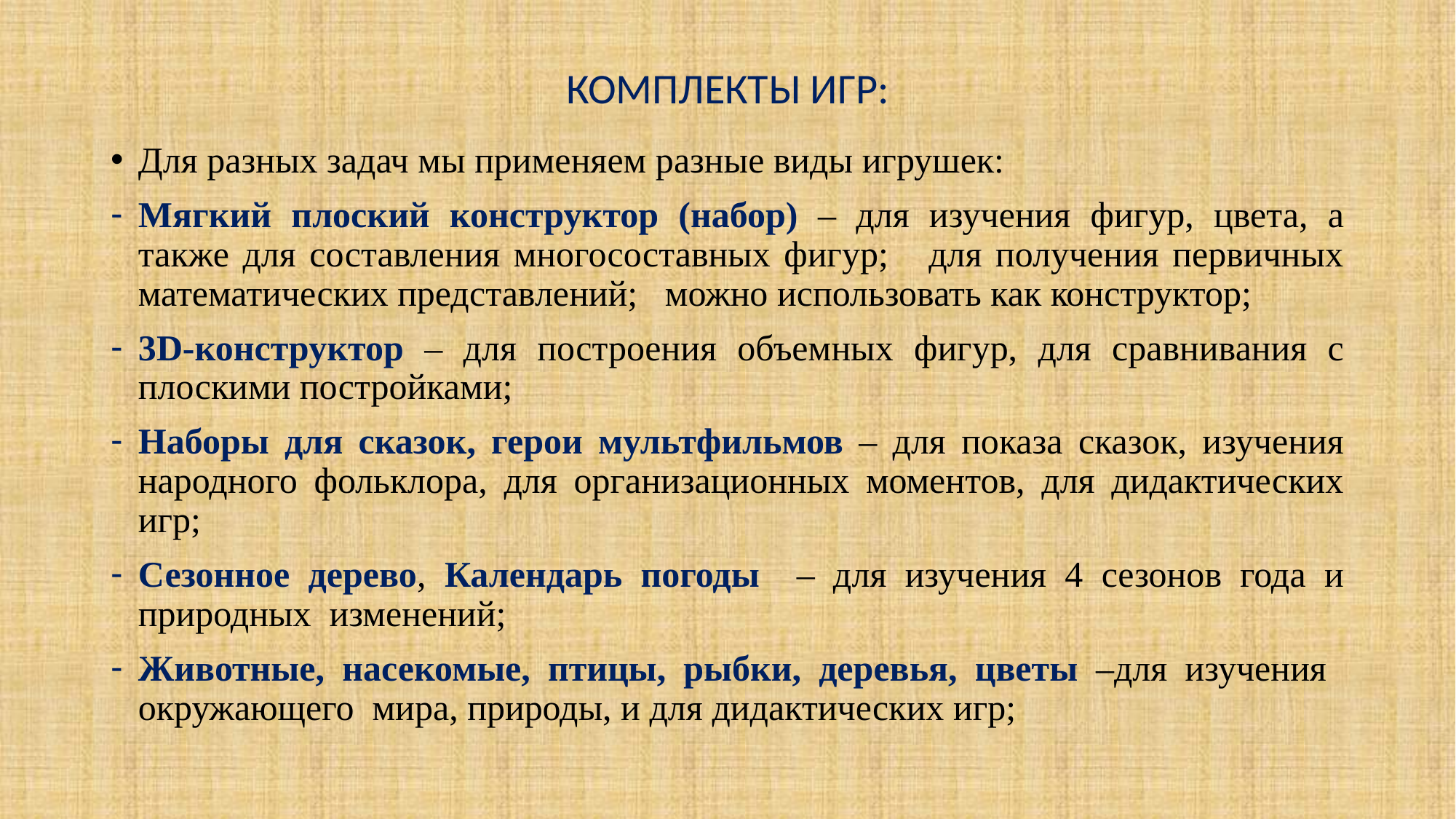

# КОМПЛЕКТЫ ИГР:
Для разных задач мы применяем разные виды игрушек:
Мягкий плоский конструктор (набор) – для изучения фигур, цвета, а также для составления многосоставных фигур;   для получения первичных математических представлений;   можно использовать как конструктор;
3D-конструктор – для построения объемных фигур, для сравнивания с плоскими постройками;
Наборы для сказок, герои мультфильмов – для показа сказок, изучения народного фольклора, для организационных моментов, для дидактических игр;
Сезонное дерево, Календарь погоды  – для изучения 4 сезонов года и природных  изменений;
Животные, насекомые, птицы, рыбки, деревья, цветы –для изучения  окружающего  мира, природы, и для дидактических игр;